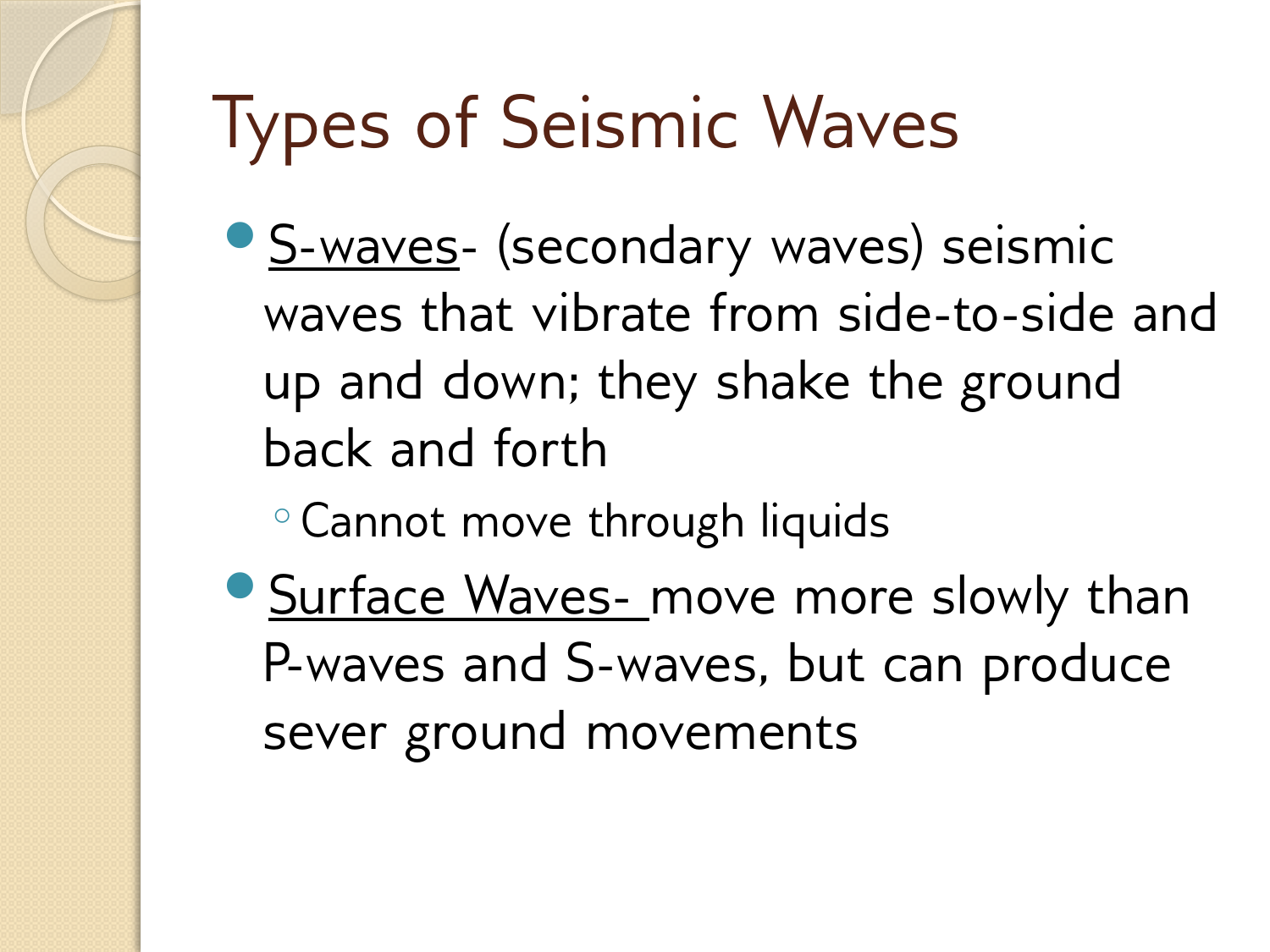

# Types of Seismic Waves
S-waves- (secondary waves) seismic waves that vibrate from side-to-side and up and down; they shake the ground back and forth
Cannot move through liquids
Surface Waves- move more slowly than P-waves and S-waves, but can produce sever ground movements